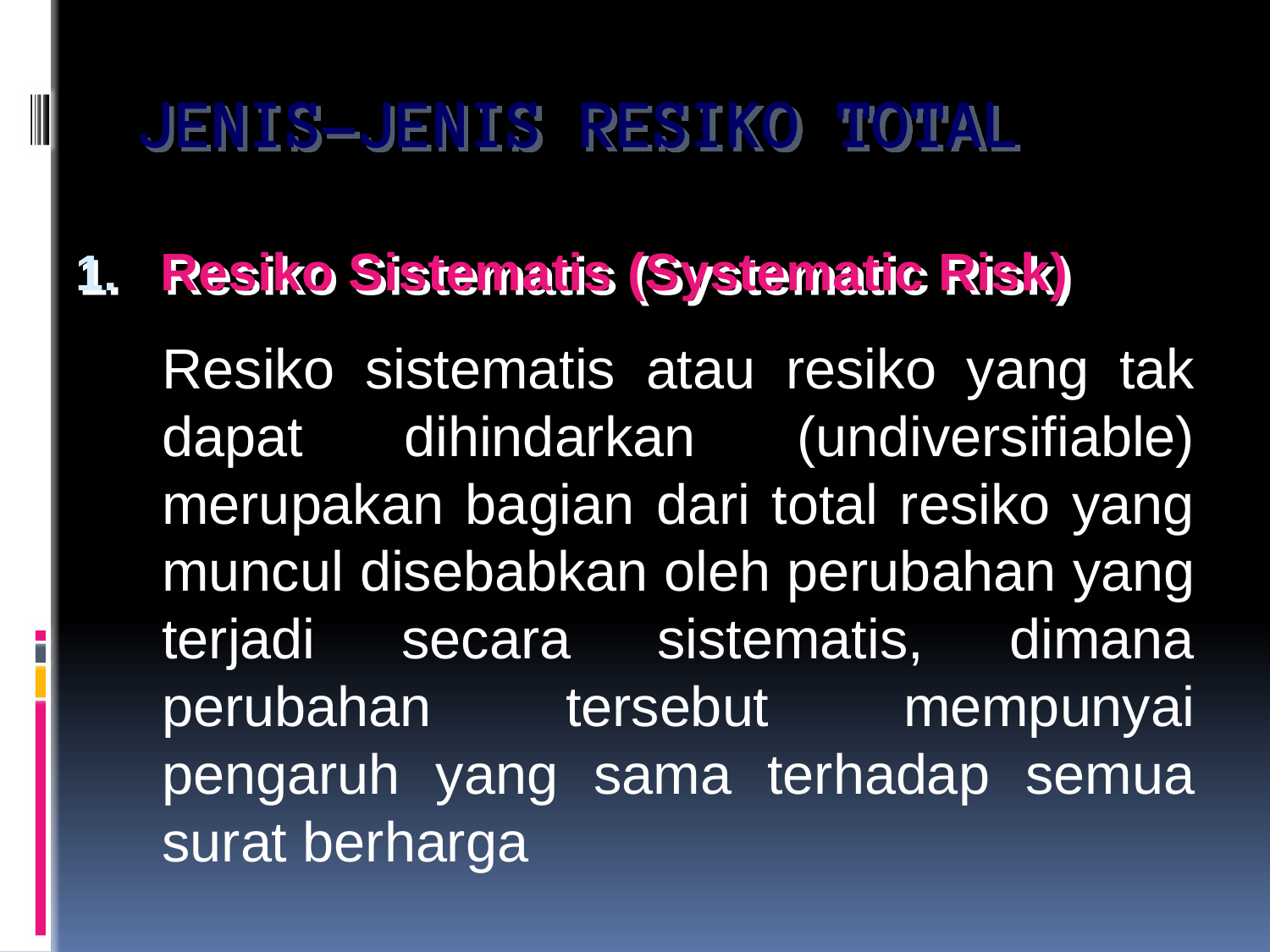

# JENIS-JENIS RESIKO TOTAL
Resiko Sistematis (Systematic Risk)
	Resiko sistematis atau resiko yang tak dapat dihindarkan (undiversifiable) merupakan bagian dari total resiko yang muncul disebabkan oleh perubahan yang terjadi secara sistematis, dimana perubahan tersebut mempunyai pengaruh yang sama terhadap semua surat berharga